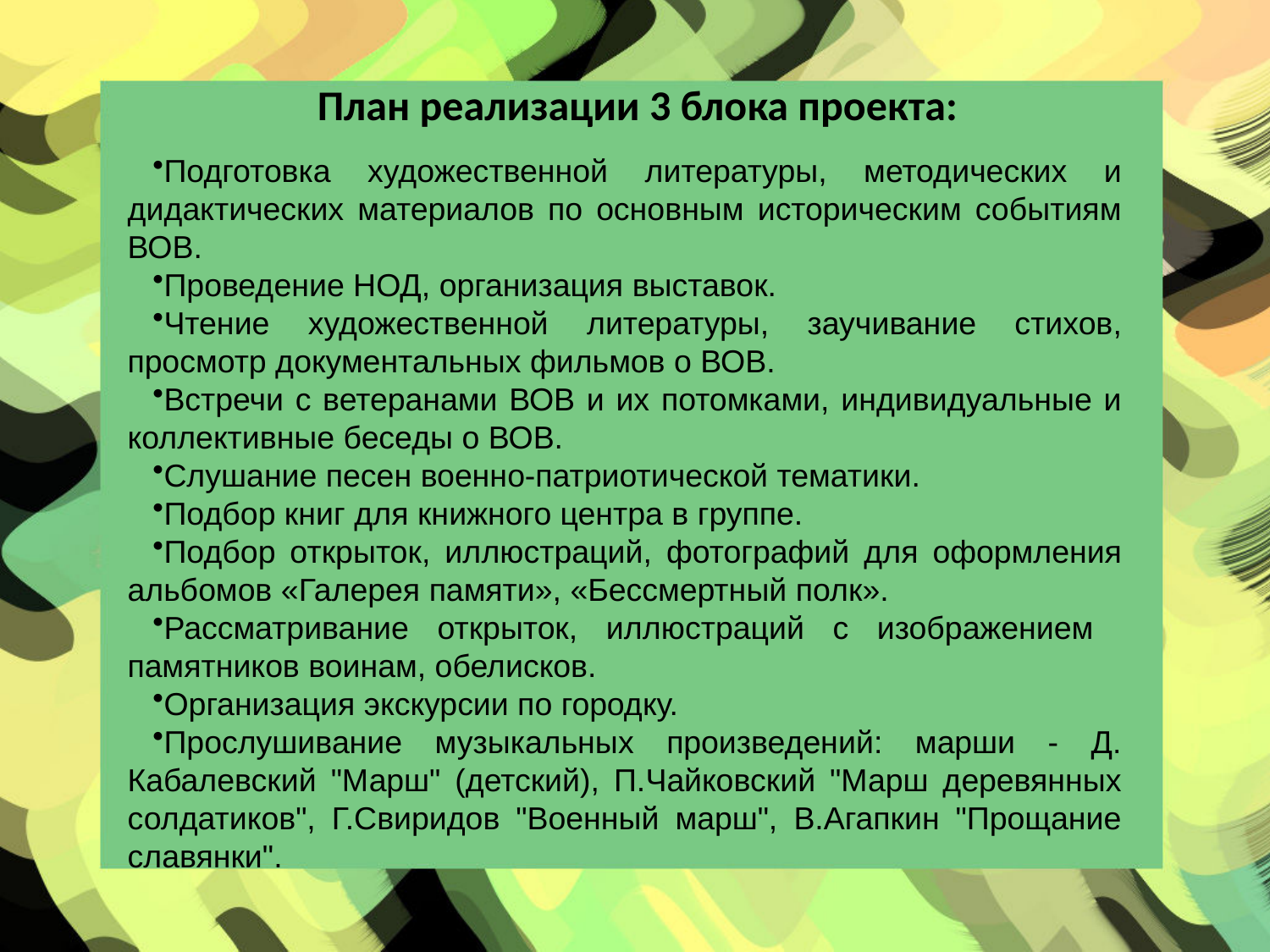

План реализации 3 блока проекта:

Подготовка художественной литературы, методических и дидактических материалов по основным историческим событиям ВОВ.
Проведение НОД, организация выставок.
Чтение художественной литературы, заучивание стихов, просмотр документальных фильмов о ВОВ.
Встречи с ветеранами ВОВ и их потомками, индивидуальные и коллективные беседы о ВОВ.
Слушание песен военно-патриотической тематики.
Подбор книг для книжного центра в группе.
Подбор открыток, иллюстраций, фотографий для оформления альбомов «Галерея памяти», «Бессмертный полк».
Рассматривание открыток, иллюстраций с изображением  памятников воинам, обелисков.
Организация экскурсии по городку.
Прослушивание музыкальных произведений: марши - Д. Кабалевский "Марш" (детский), П.Чайковский "Марш деревянных солдатиков", Г.Свиридов "Военный марш", В.Агапкин "Прощание славянки".